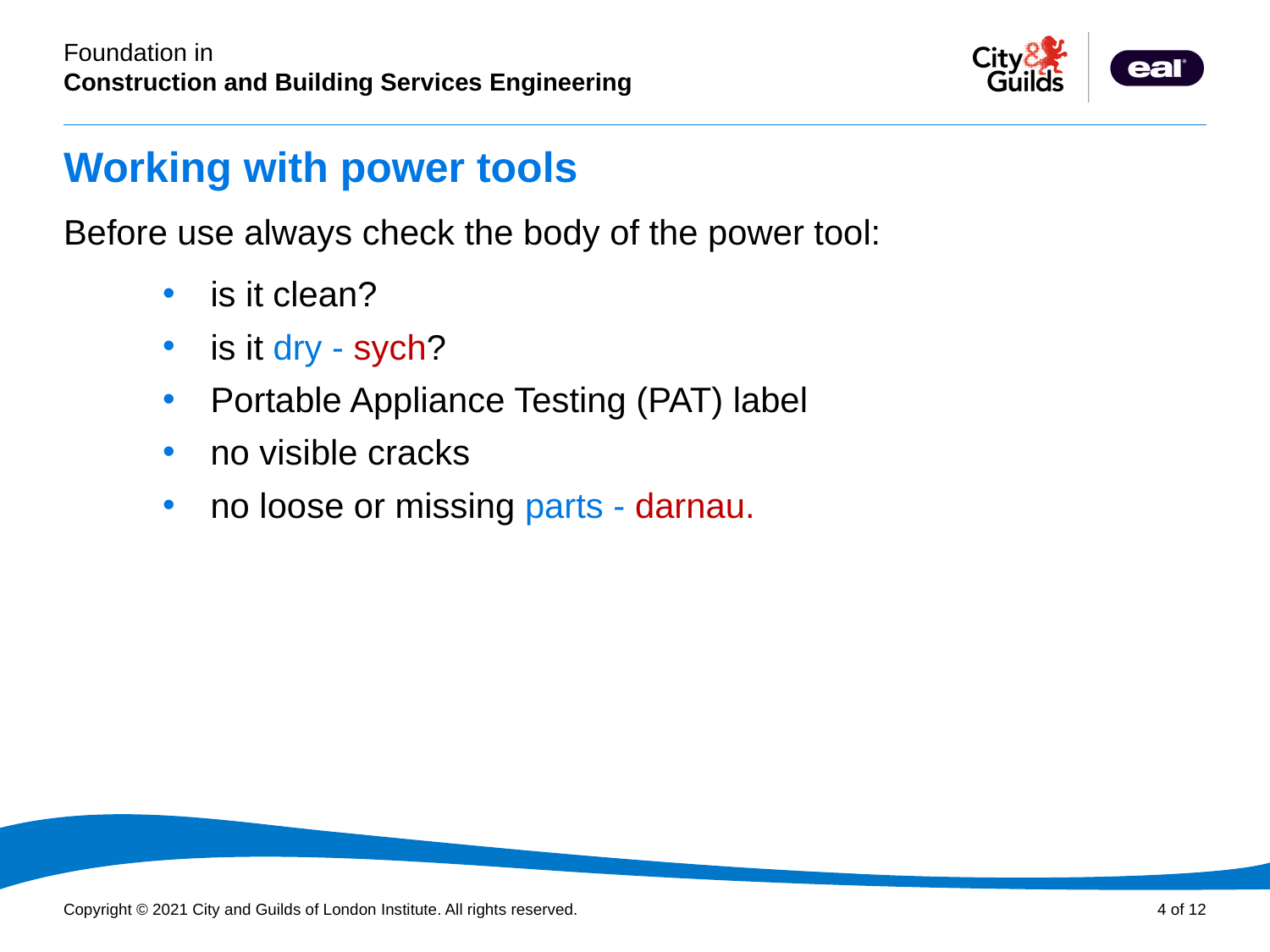

# Working with power tools
Before use always check the body of the power tool:
is it clean?
is it dry - sych?
Portable Appliance Testing (PAT) label
no visible cracks
no loose or missing parts - darnau.